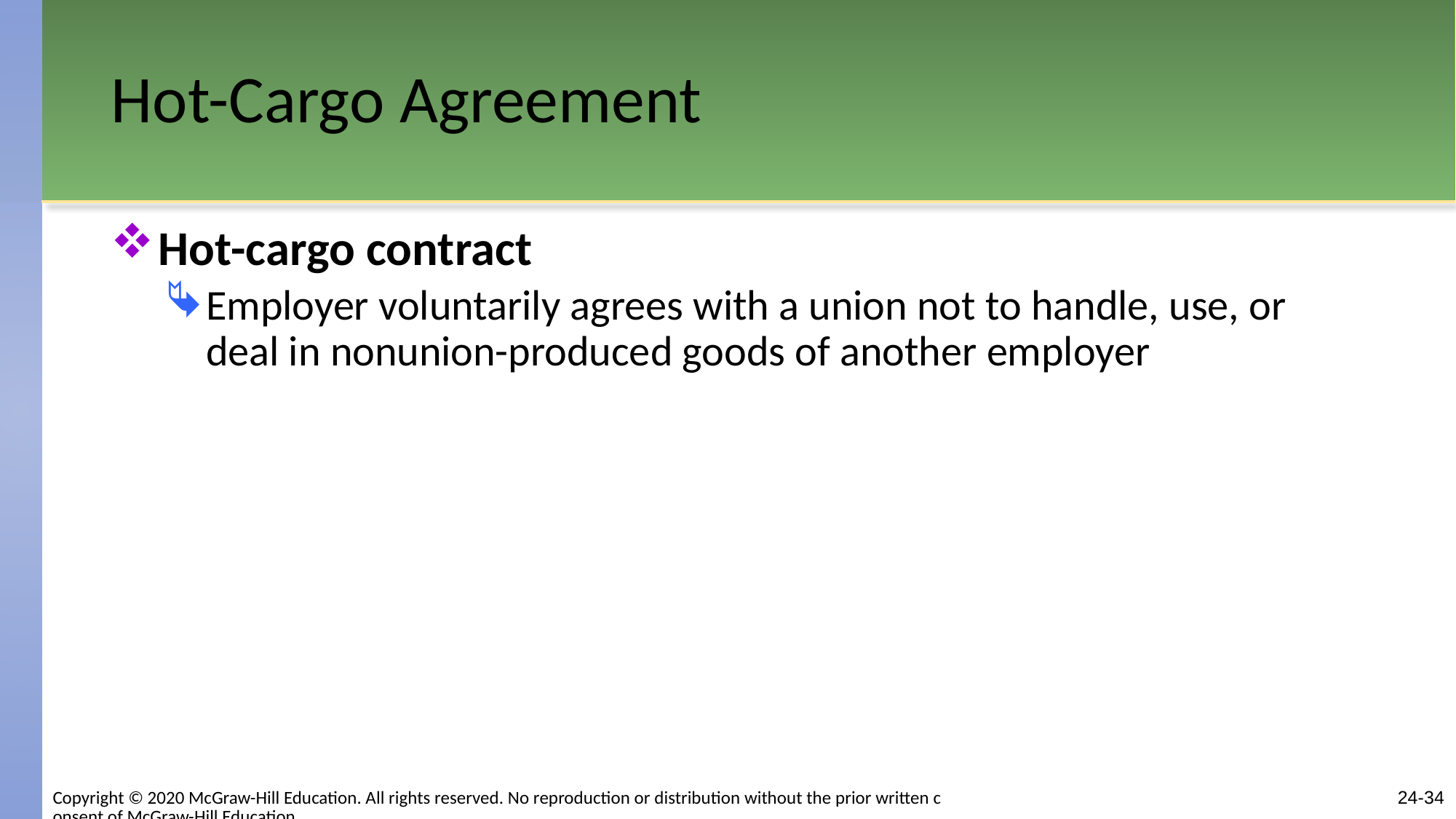

# Hot-Cargo Agreement
Hot-cargo contract
Employer voluntarily agrees with a union not to handle, use, or deal in nonunion-produced goods of another employer

Copyright © 2020 McGraw-Hill Education. All rights reserved. No reproduction or distribution without the prior written consent of McGraw-Hill Education.
24-34